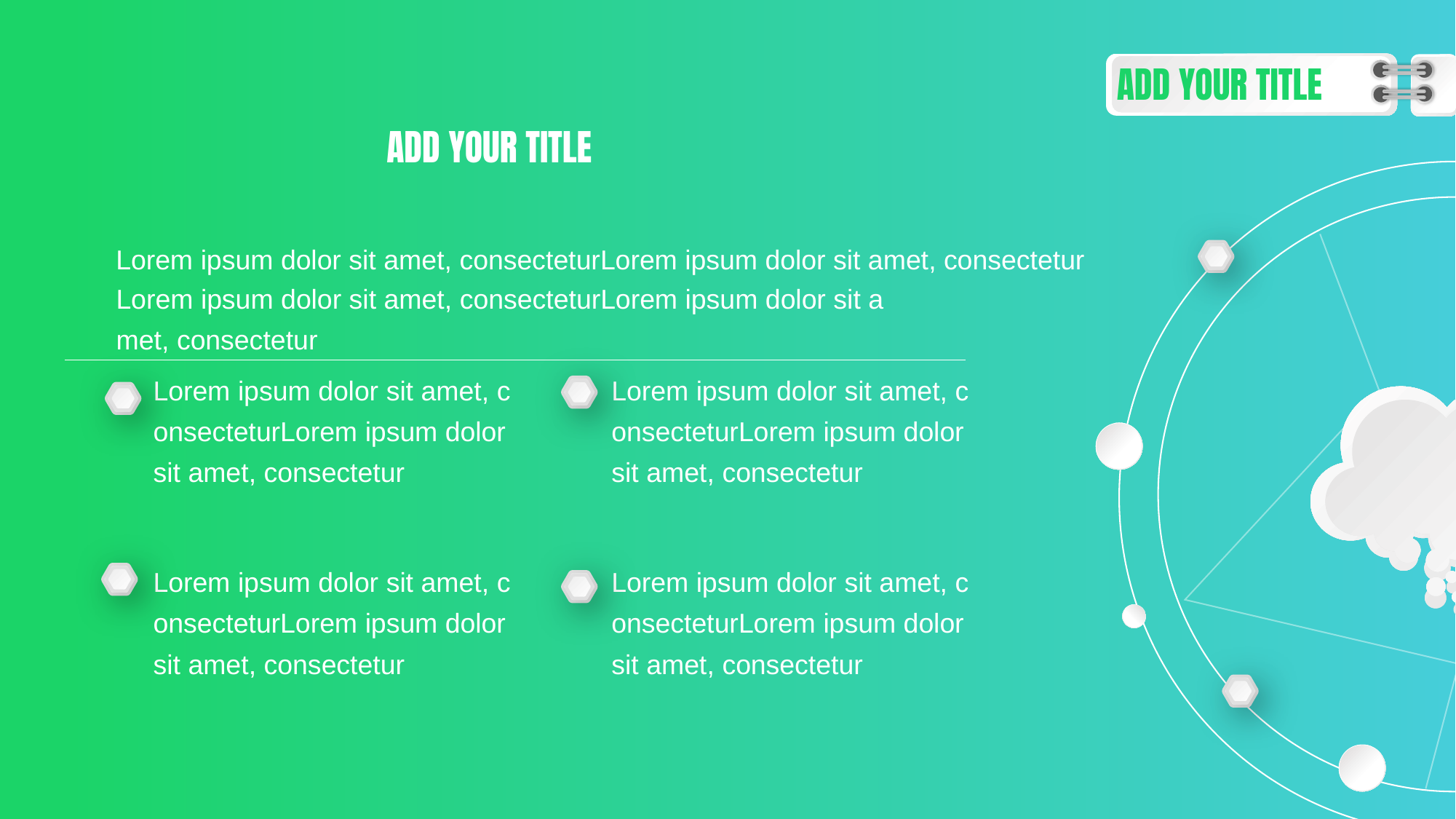

ADD YOUR TITLE

ADD YOUR TITLE

Lorem ipsum dolor sit amet, consecteturLorem ipsum dolor sit amet, consectetur

Lorem ipsum dolor sit amet, consecteturLorem ipsum dolor sit amet, consectetur
Lorem ipsum dolor sit amet, consecteturLorem ipsum dolor sit amet, consectetur
Lorem ipsum dolor sit amet, consecteturLorem ipsum dolor sit amet, consectetur

Lorem ipsum dolor sit amet, consecteturLorem ipsum dolor sit amet, consectetur
Lorem ipsum dolor sit amet, consecteturLorem ipsum dolor sit amet, consectetur